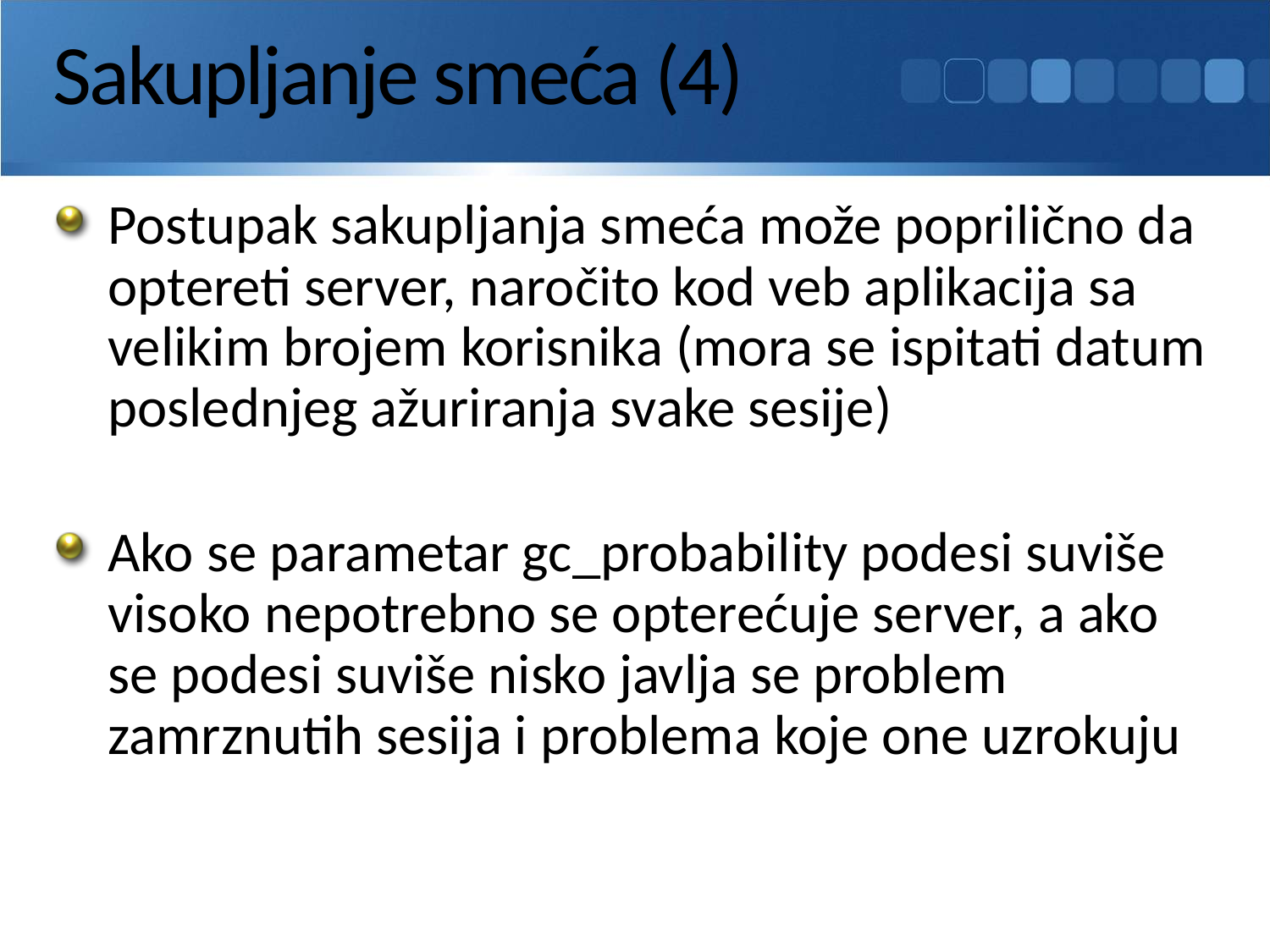

# Sakupljanje smeća (4)
Postupak sakupljanja smeća može poprilično da optereti server, naročito kod veb aplikacija sa velikim brojem korisnika (mora se ispitati datum poslednjeg ažuriranja svake sesije)

Ako se parametar gc_probability podesi suviše visoko nepotrebno se opterećuje server, a ako se podesi suviše nisko javlja se problem zamrznutih sesija i problema koje one uzrokuju